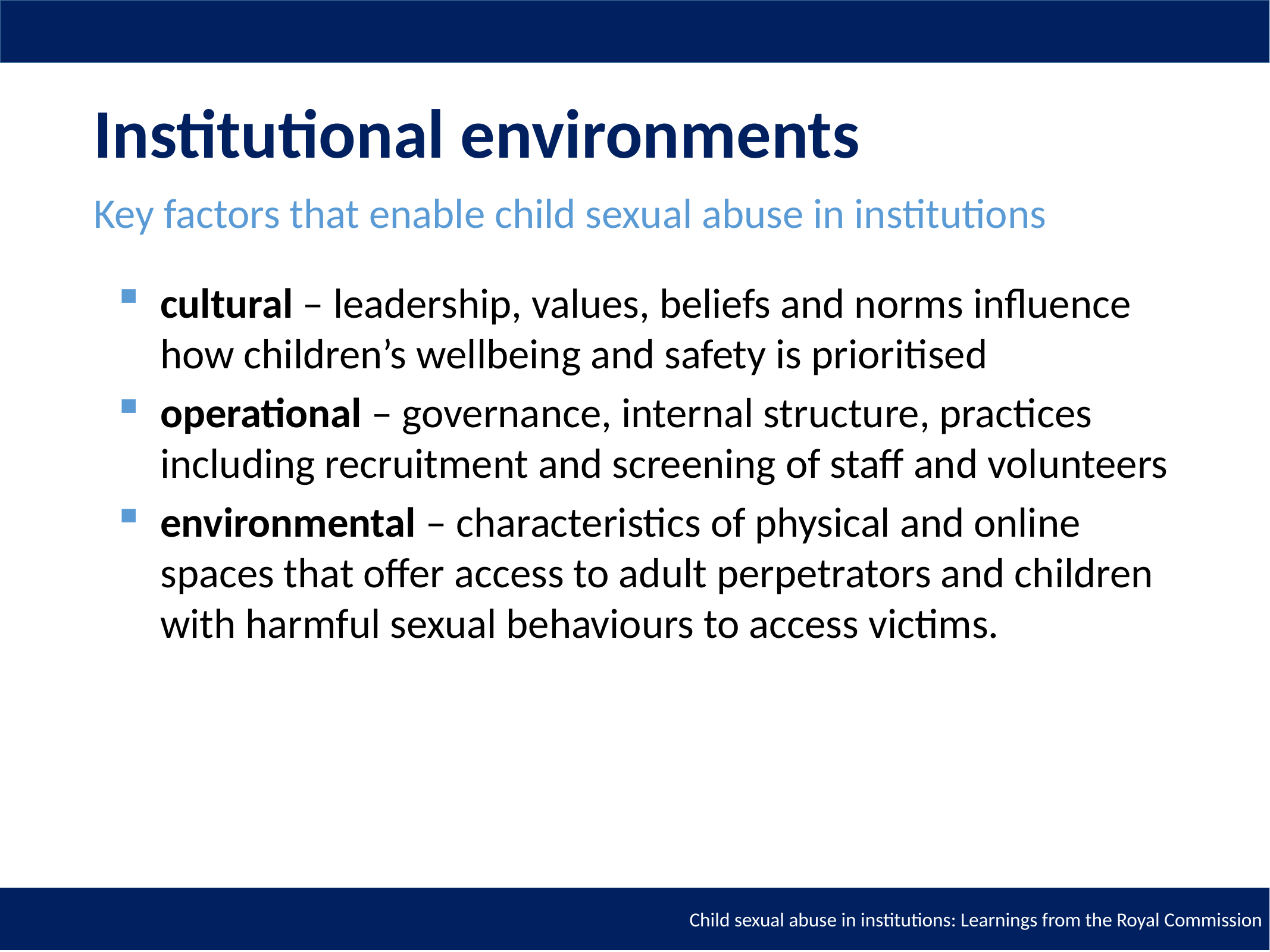

# Institutional environments
Key factors that enable child sexual abuse in institutions
cultural – leadership, values, beliefs and norms influence how children’s wellbeing and safety is prioritised
operational – governance, internal structure, practices including recruitment and screening of staff and volunteers
environmental – characteristics of physical and online spaces that offer access to adult perpetrators and children with harmful sexual behaviours to access victims.

Child sexual abuse in institutions: Learnings from the Royal Commission